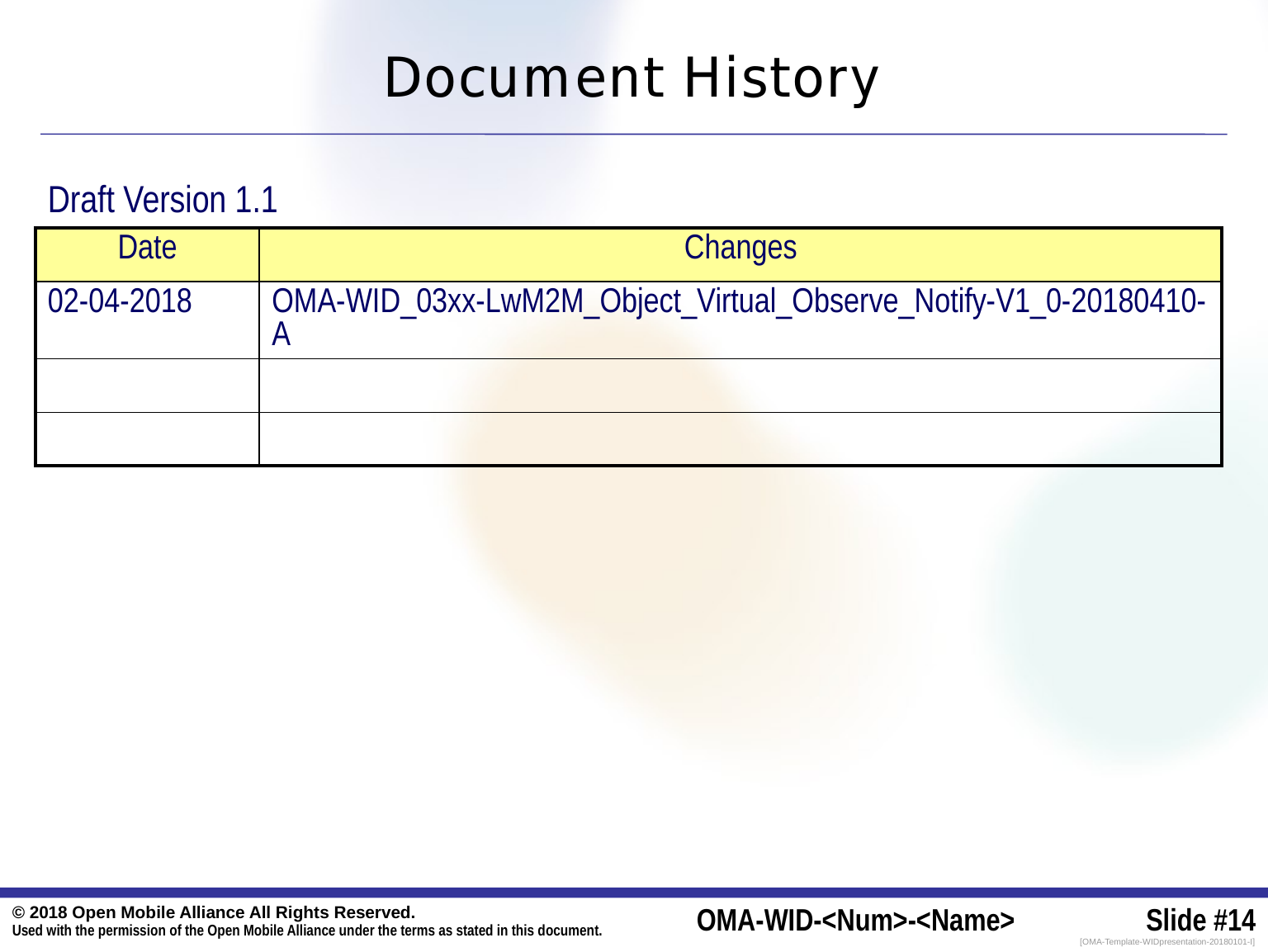

Document History
Draft Version 1.1

| Date | Changes |
| --- | --- |
| 02-04-2018 | OMA-WID\_03xx-LwM2M\_Object\_Virtual\_Observe\_Notify-V1\_0-20180410-A |
|  |  |
|  |  |